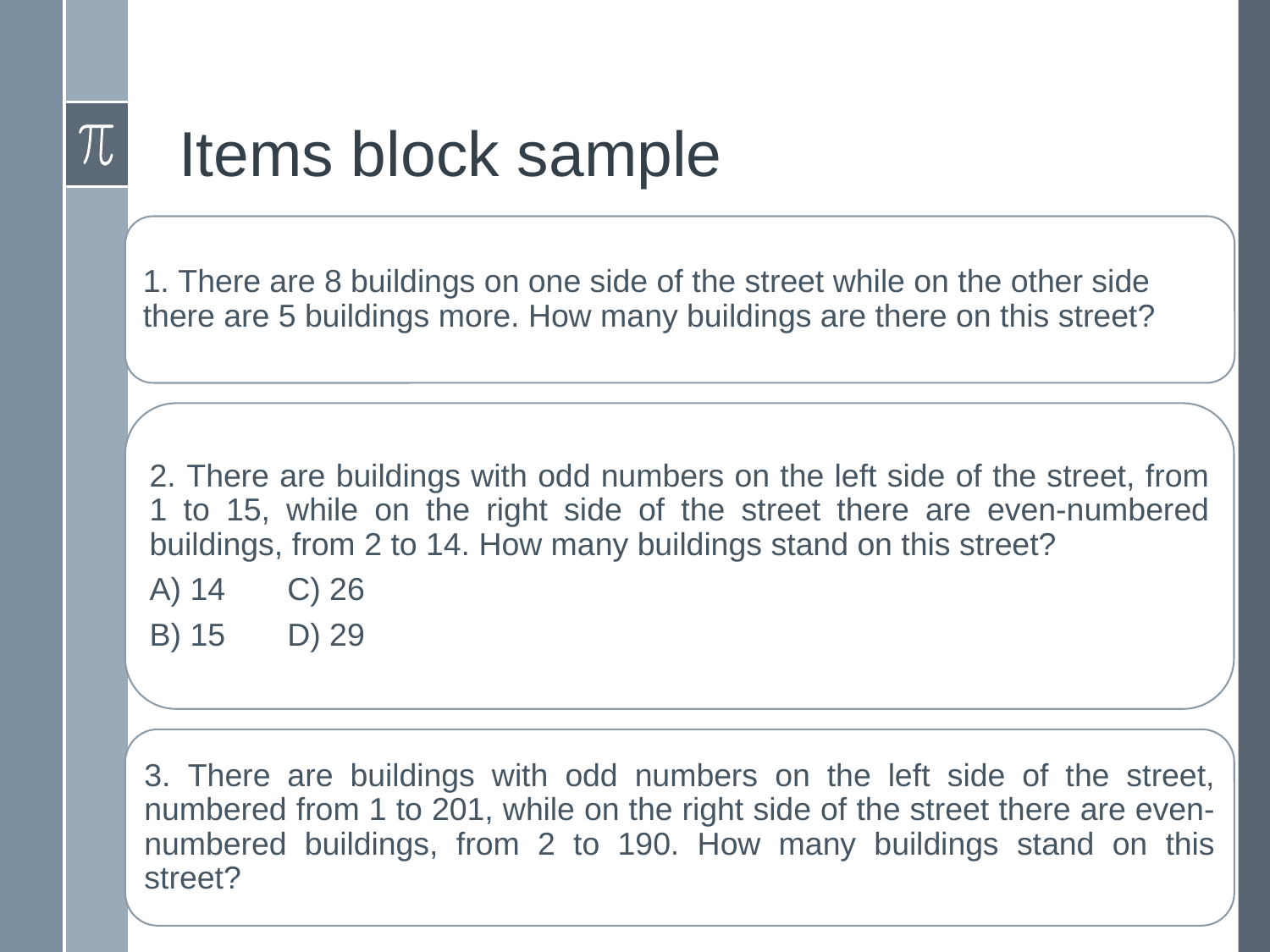

# Items block sample
1. There are 8 buildings on one side of the street while on the other side there are 5 buildings more. How many buildings are there on this street?
2. There are buildings with odd numbers on the left side of the street, from 1 to 15, while on the right side of the street there are even-numbered buildings, from 2 to 14. How many buildings stand on this street?
A) 14       C) 26
B) 15       D) 29
3. There are buildings with odd numbers on the left side of the street, numbered from 1 to 201, while on the right side of the street there are even-numbered buildings, from 2 to 190. How many buildings stand on this street?